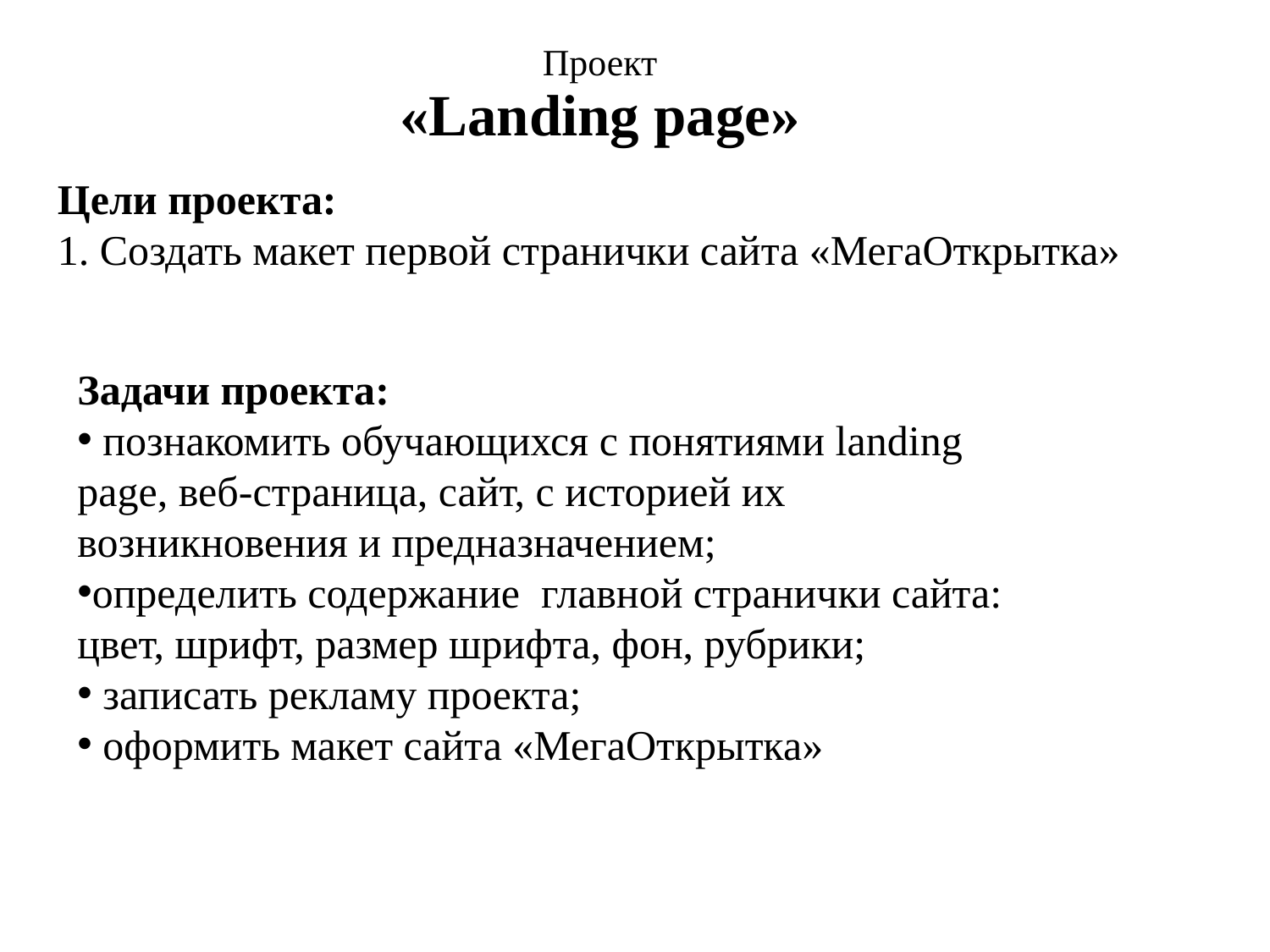

Проект
«Landing page»
Цели проекта:
1. Создать макет первой странички сайта «МегаОткрытка»
Задачи проекта:
 познакомить обучающихся с понятиями landing page, веб-страница, сайт, с историей их возникновения и предназначением;
определить содержание  главной странички сайта: цвет, шрифт, размер шрифта, фон, рубрики;
 записать рекламу проекта;
 оформить макет сайта «МегаОткрытка»